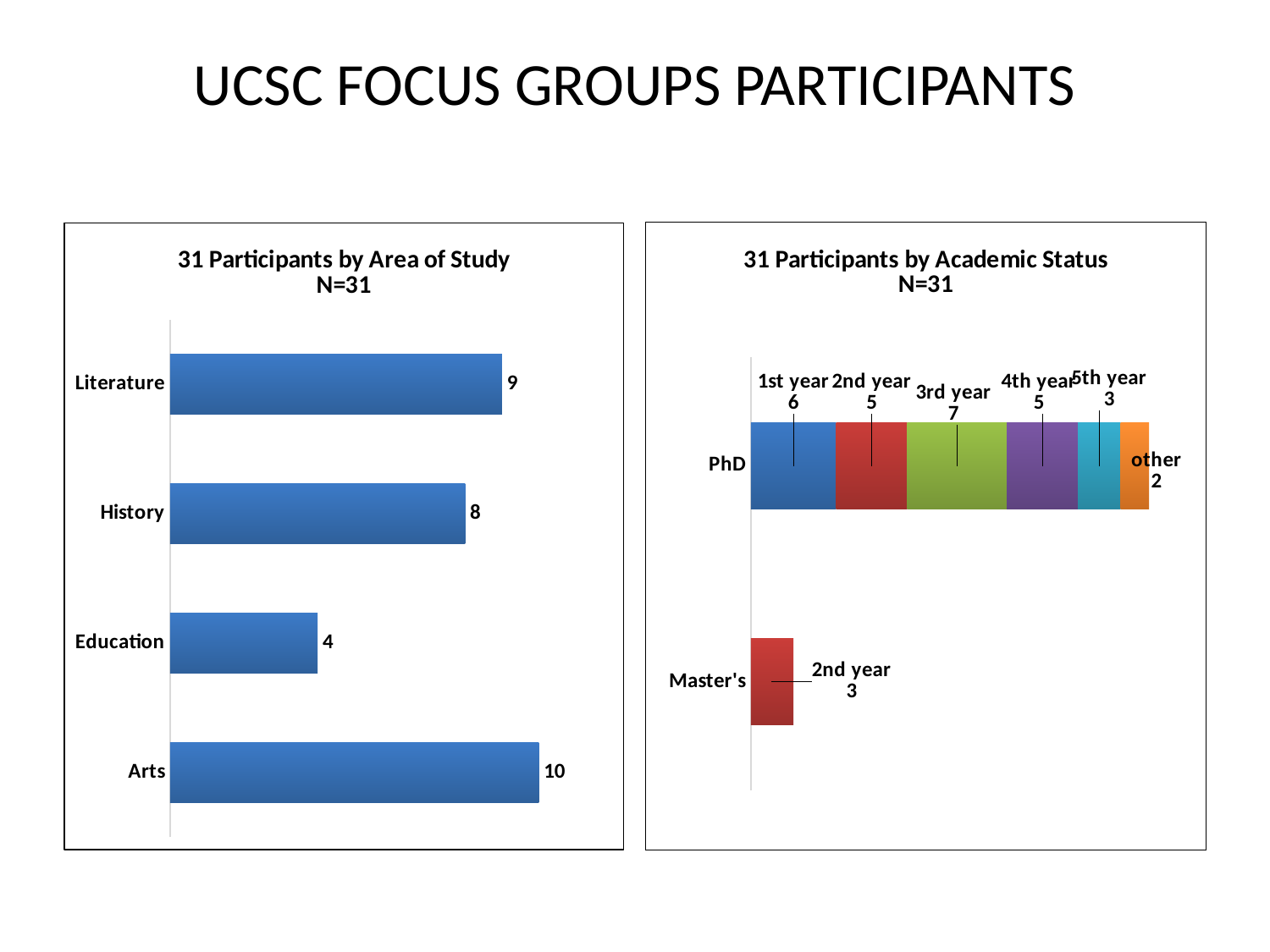

# UCSC FOCUS GROUPS PARTICIPANTS

### Chart: 31 Participants by Area of Study
N=31

| Category |  |
|---|---|
| Arts | 10.0 |
| Education | 4.0 |
| History | 8.0 |
| Literature | 9.0 |

### Chart: 31 Participants by Academic Status
N=31

| Category | 1st year | 2nd year | 3rd year | 4th year | 5th year | other |
|---|---|---|---|---|---|---|
| Master's | None | 3.0 | None | None | None | None |
|  PhD | 6.0 | 5.0 | 7.0 | 5.0 | 3.0 | 2.0 |